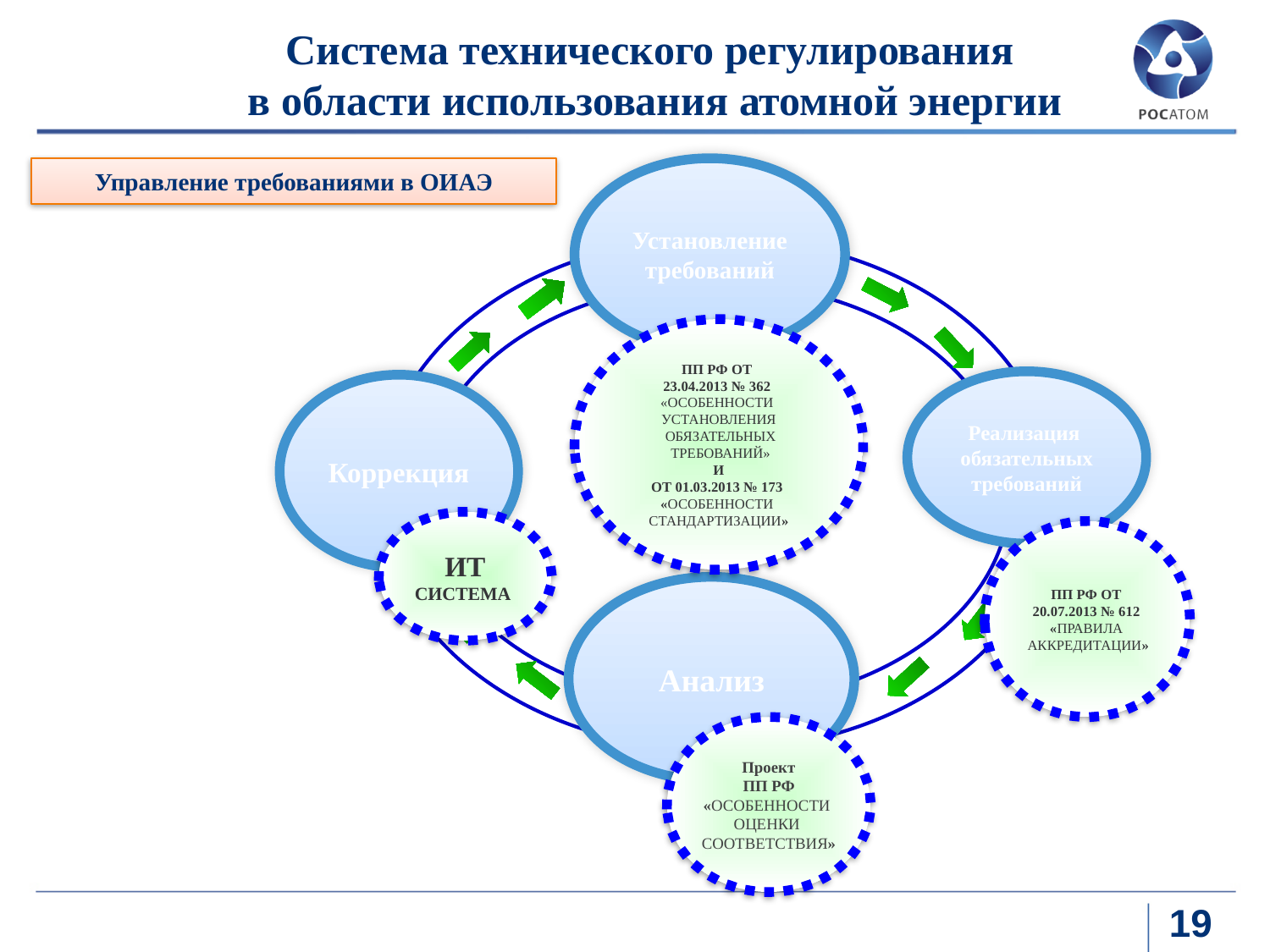

# Система технического регулирования в области использования атомной энергии
Управление требованиями в ОИАЭ
Установление
требований

ПП РФ от
23.04.2013 № 362
«ОСОБЕННОСТИ
установления
 обязательных
 требований»
И
От 01.03.2013 № 173
«ОСОБЕННОСТИ
Стандартизации»

Реализация
обязательных
требований
Коррекция
ИТ
Система
ПП РФ от
20.07.2013 № 612
«Правила
аккредитации»
Анализ

Проект
 ПП РФ
«ОСОБЕННОСТИ
ОЦЕНКИ
СООТВЕТСТВИЯ»
19